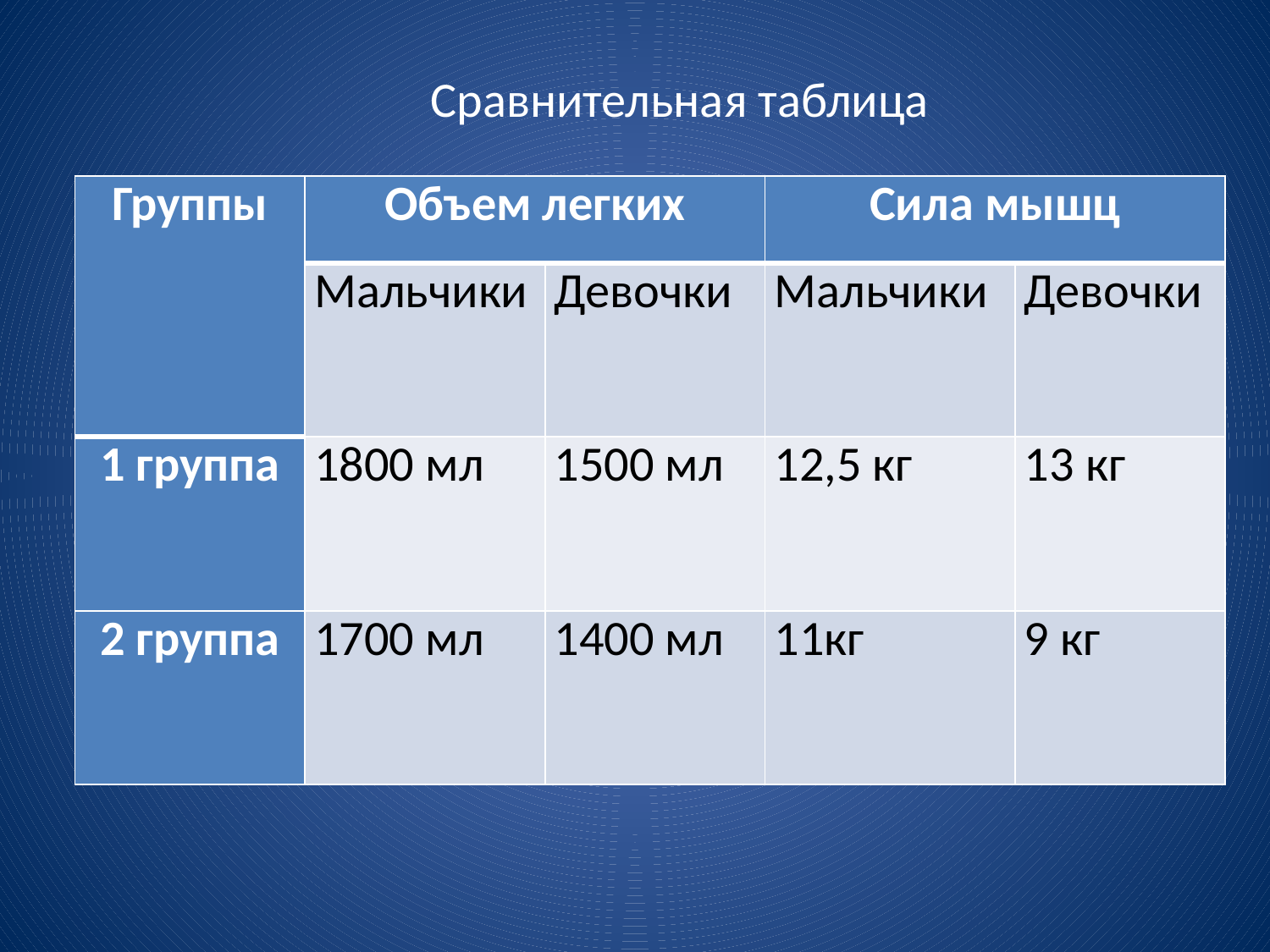

Сравнительная таблица
| Группы | Объем легких |  | Сила мышц |  |
| --- | --- | --- | --- | --- |
|  | Мальчики | Девочки | Мальчики | Девочки |
| 1 группа | 1800 мл | 1500 мл | 12,5 кг | 13 кг |
| 2 группа | 1700 мл | 1400 мл | 11кг | 9 кг |